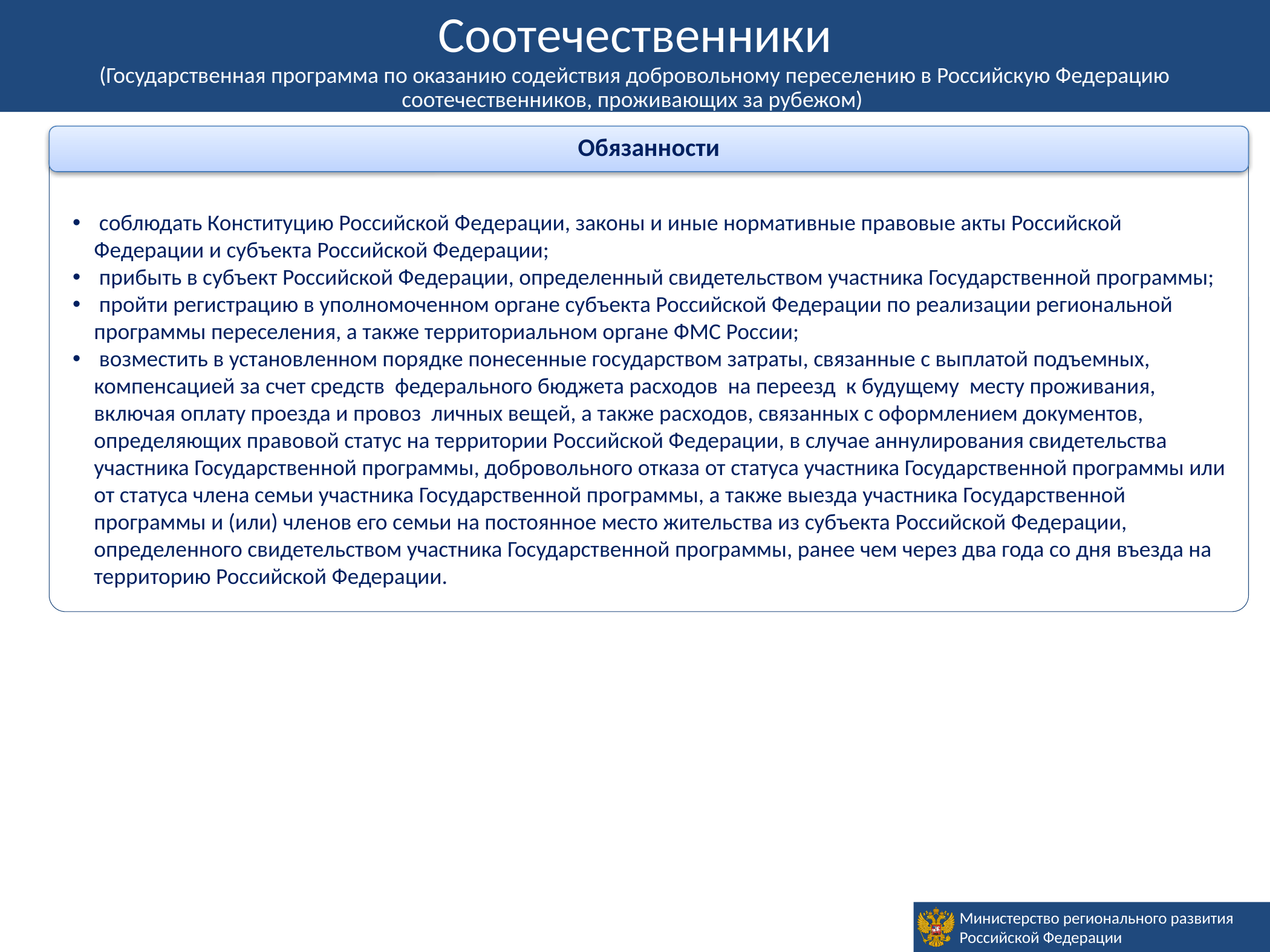

Временное убежище

Соотечественники
(Государственная программа по оказанию содействия добровольному переселению в Российскую Федерацию соотечественников, проживающих за рубежом)

Обязанности

 соблюдать Конституцию Российской Федерации, законы и иные нормативные правовые акты Российской Федерации и субъекта Российской Федерации;
 прибыть в субъект Российской Федерации, определенный свидетельством участника Государственной программы;
 пройти регистрацию в уполномоченном органе субъекта Российской Федерации по реализации региональной программы переселения, а также территориальном органе ФМС России;
 возместить в установленном порядке понесенные государством затраты, связанные с выплатой подъемных, компенсацией за счет средств  федерального бюджета расходов  на переезд  к будущему  месту проживания, включая оплату проезда и провоз  личных вещей, а также расходов, связанных с оформлением документов, определяющих правовой статус на территории Российской Федерации, в случае аннулирования свидетельства участника Государственной программы, добровольного отказа от статуса участника Государственной программы или от статуса члена семьи участника Государственной программы, а также выезда участника Государственной программы и (или) членов его семьи на постоянное место жительства из субъекта Российской Федерации, определенного свидетельством участника Государственной программы, ранее чем через два года со дня въезда на территорию Российской Федерации.